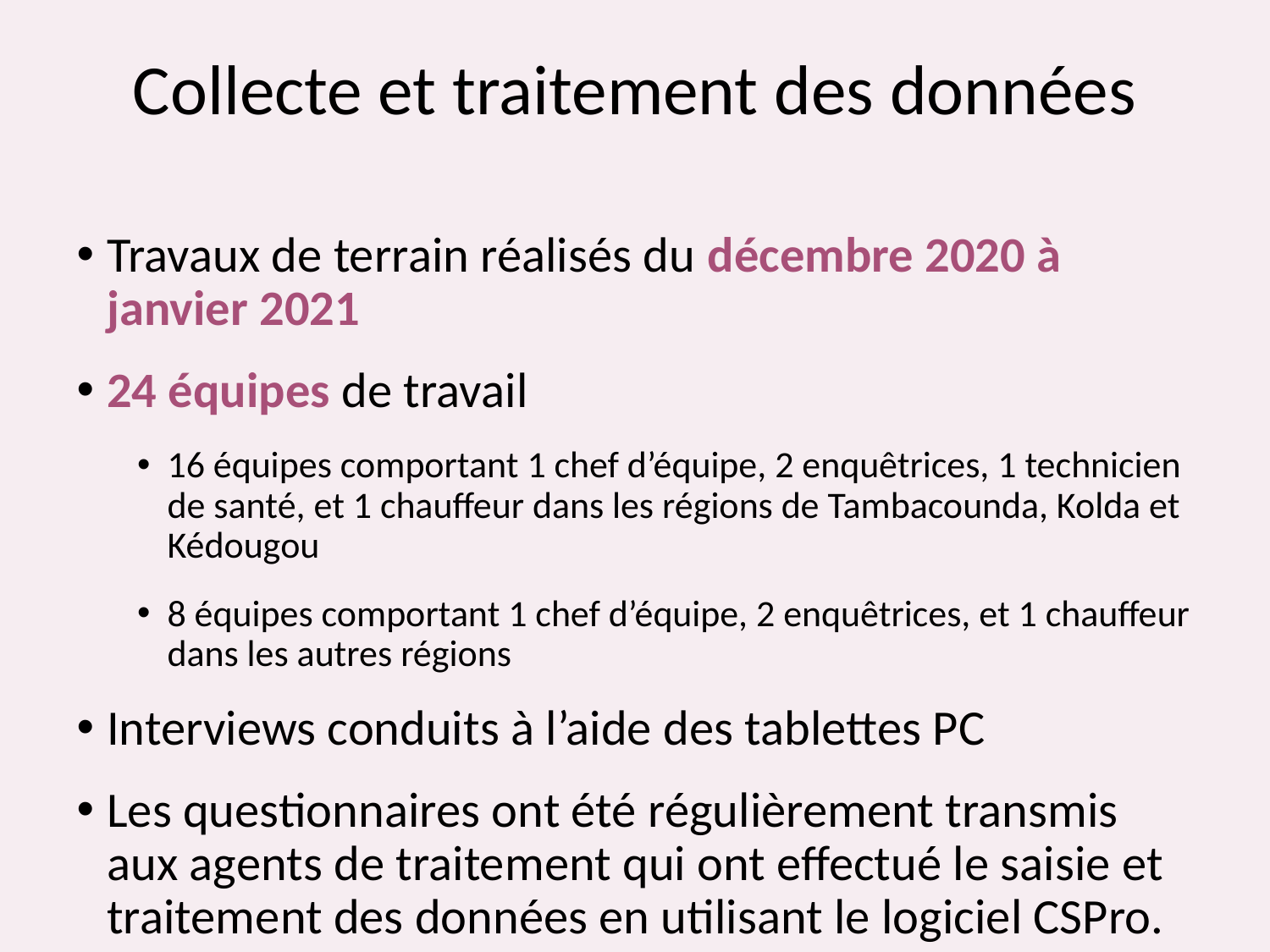

# Collecte et traitement des données
Travaux de terrain réalisés du décembre 2020 à janvier 2021
24 équipes de travail
16 équipes comportant 1 chef d’équipe, 2 enquêtrices, 1 technicien de santé, et 1 chauffeur dans les régions de Tambacounda, Kolda et Kédougou
8 équipes comportant 1 chef d’équipe, 2 enquêtrices, et 1 chauffeur dans les autres régions
Interviews conduits à l’aide des tablettes PC
Les questionnaires ont été régulièrement transmis aux agents de traitement qui ont effectué le saisie et traitement des données en utilisant le logiciel CSPro.